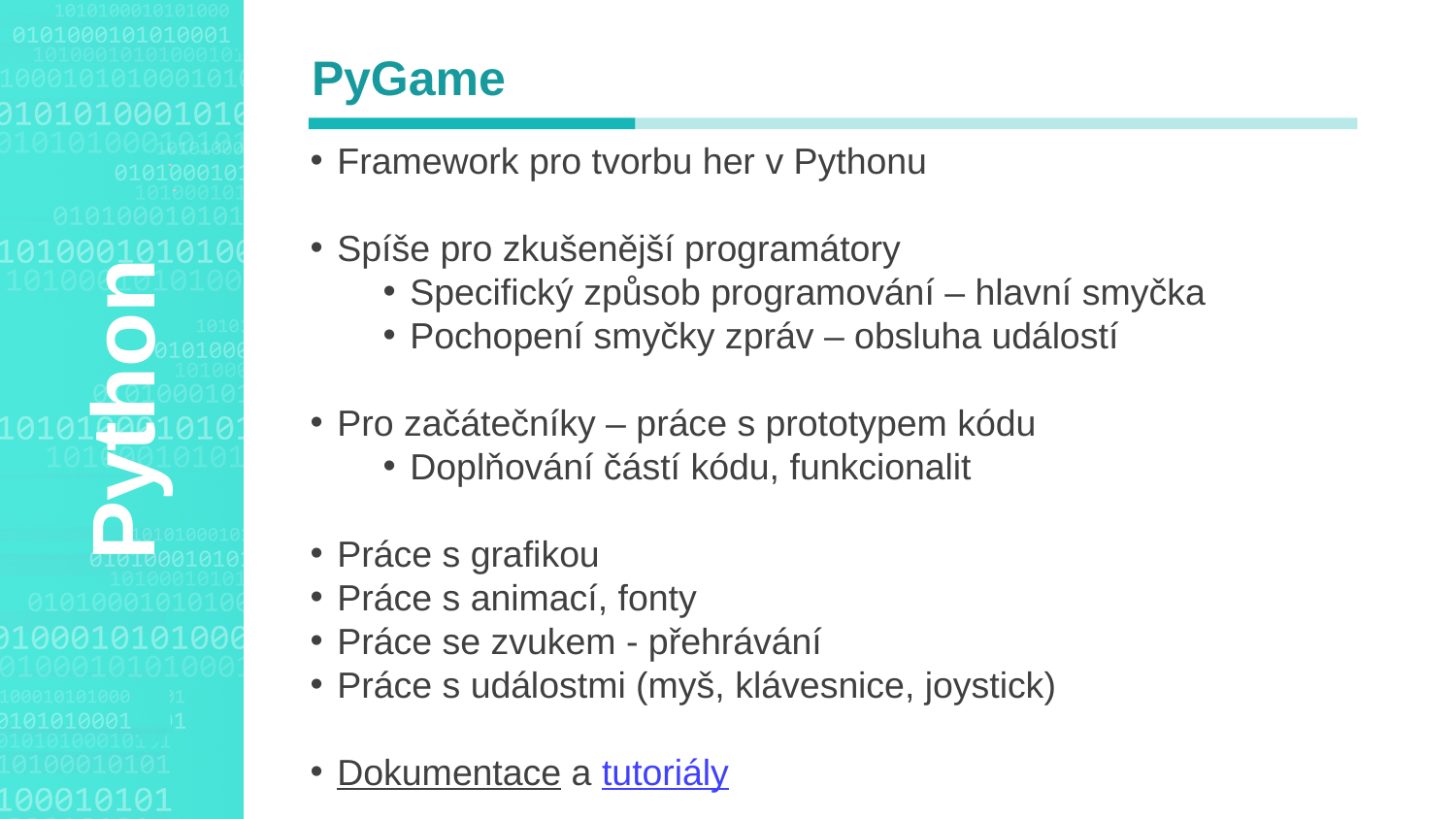

PyGame
Framework pro tvorbu her v Pythonu

Spíše pro zkušenější programátory
Specifický způsob programování – hlavní smyčka
Pochopení smyčky zpráv – obsluha událostí

Pro začátečníky – práce s prototypem kódu
Doplňování částí kódu, funkcionalit

Práce s grafikou
Práce s animací, fonty
Práce se zvukem - přehrávání
Práce s událostmi (myš, klávesnice, joystick)

Dokumentace a tutoriály

Agenda Style

Python